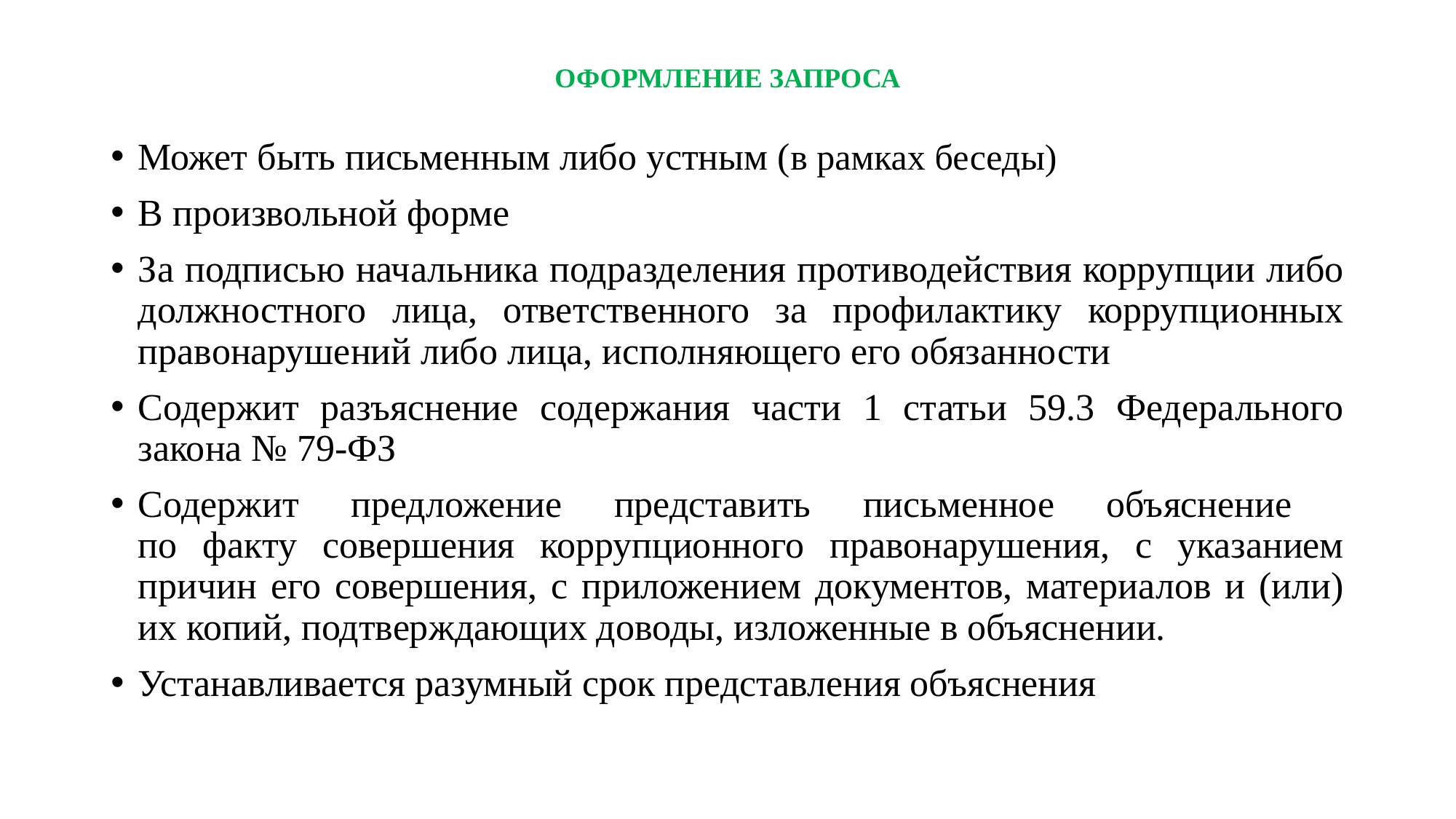

# ОФОРМЛЕНИЕ ЗАПРОСА
Может быть письменным либо устным (в рамках беседы)
В произвольной форме
За подписью начальника подразделения противодействия коррупции либо должностного лица, ответственного за профилактику коррупционных правонарушений либо лица, исполняющего его обязанности
Содержит разъяснение содержания части 1 статьи 59.3 Федерального закона № 79-ФЗ
Содержит предложение представить письменное объяснение
по факту совершения коррупционного правонарушения, с указанием причин его совершения, с приложением документов, материалов и (или) их копий, подтверждающих доводы, изложенные в объяснении.
Устанавливается разумный срок представления объяснения